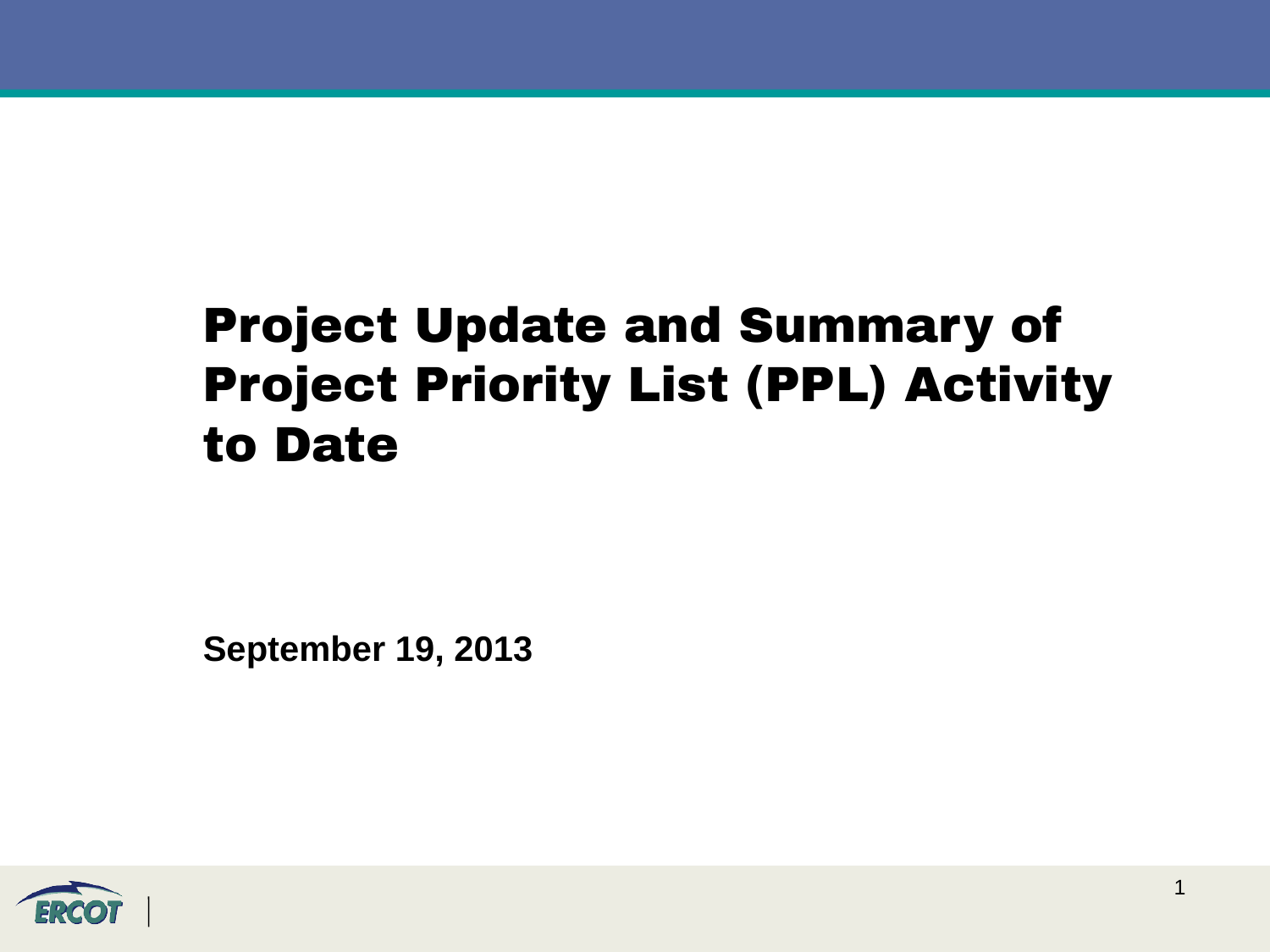

Project Update and Summary of Project Priority List (PPL) Activity to Date

September 19, 2013